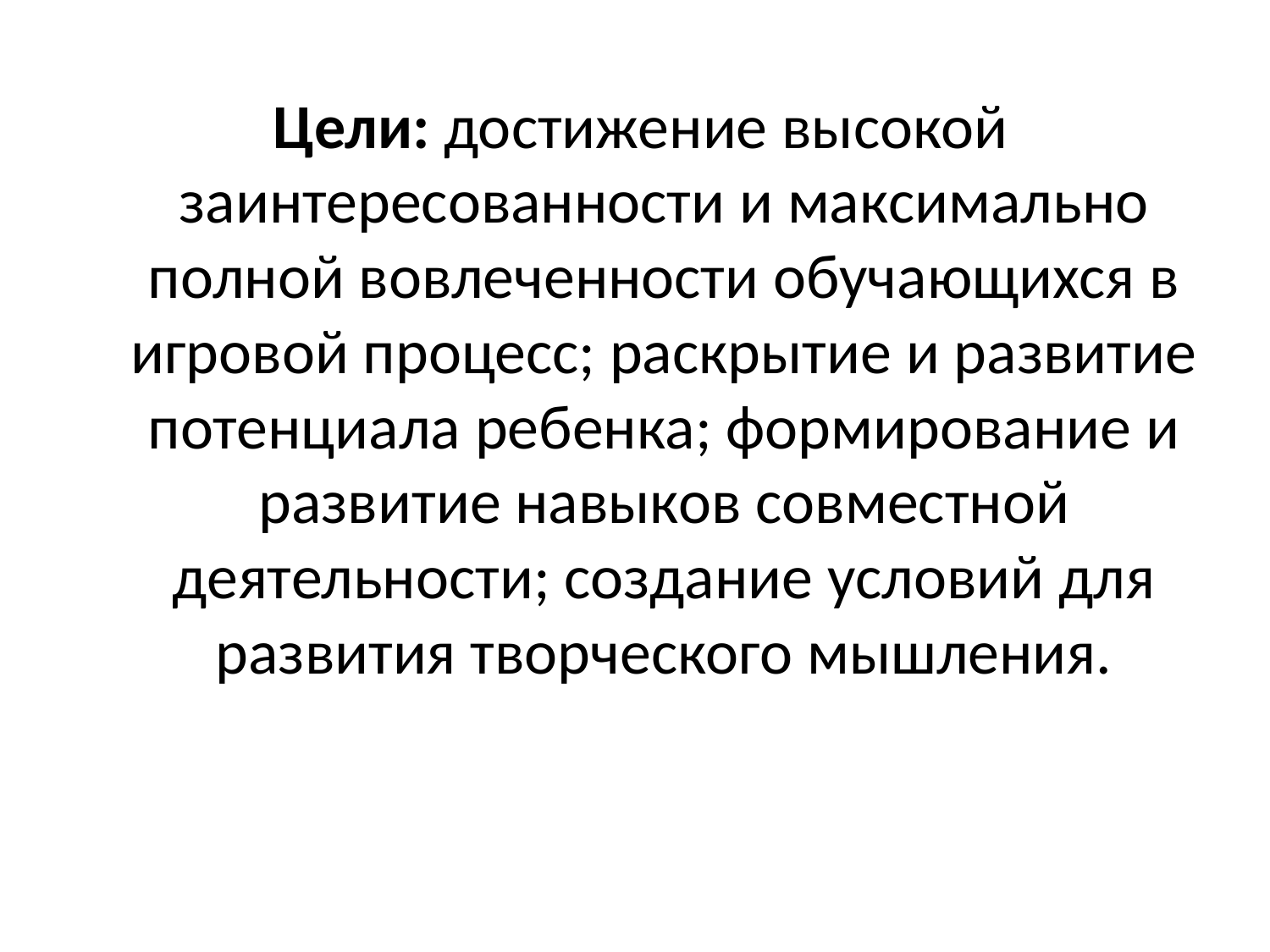

Цели: достижение высокой заинтересованности и максимально полной вовлеченности обучающихся в игровой процесс; раскрытие и развитие потенциала ребенка; формирование и развитие навыков совместной деятельности; создание условий для развития творческого мышления.